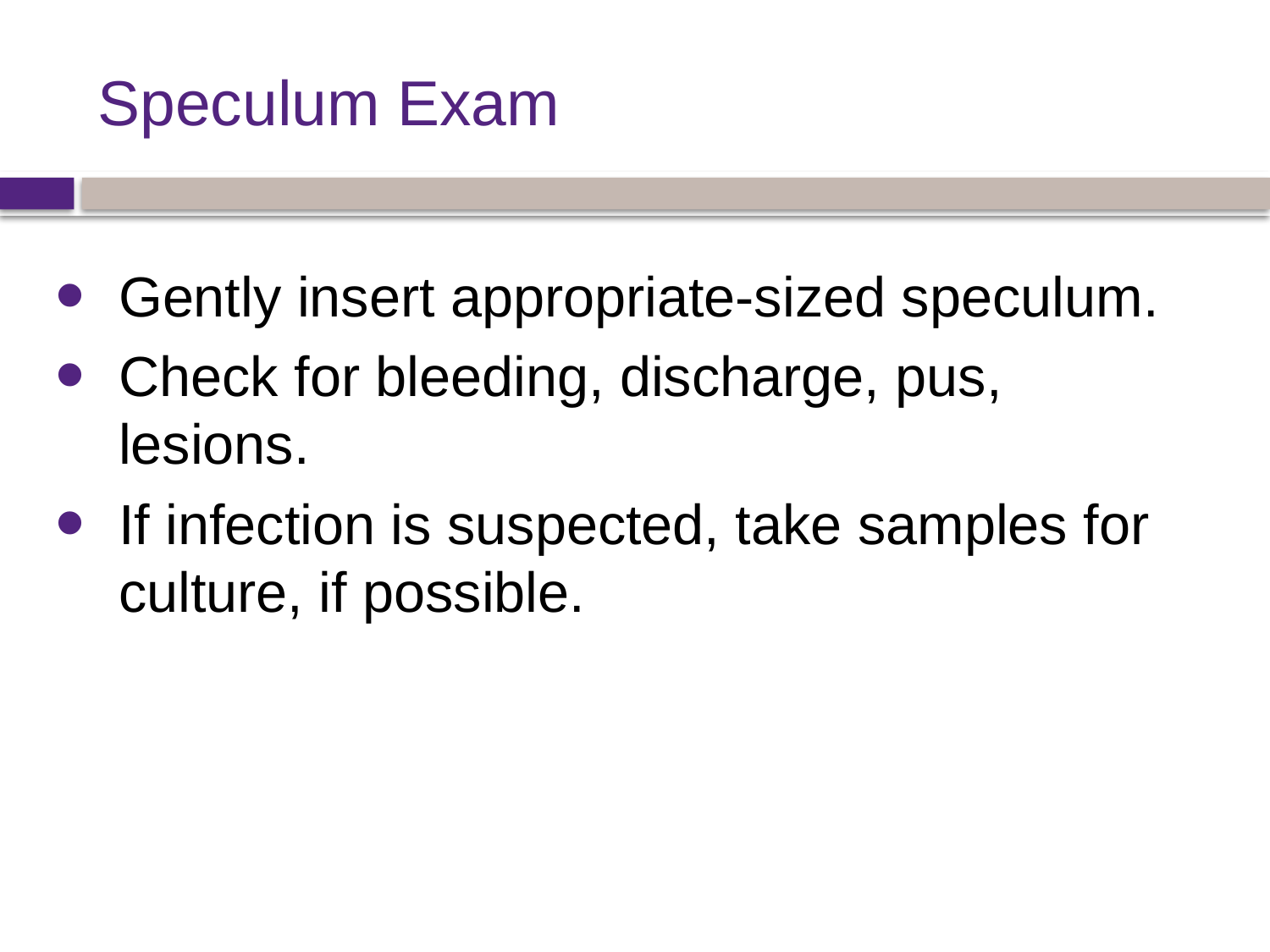

# Speculum Exam
Gently insert appropriate-sized speculum.
Check for bleeding, discharge, pus, lesions.
If infection is suspected, take samples for culture, if possible.